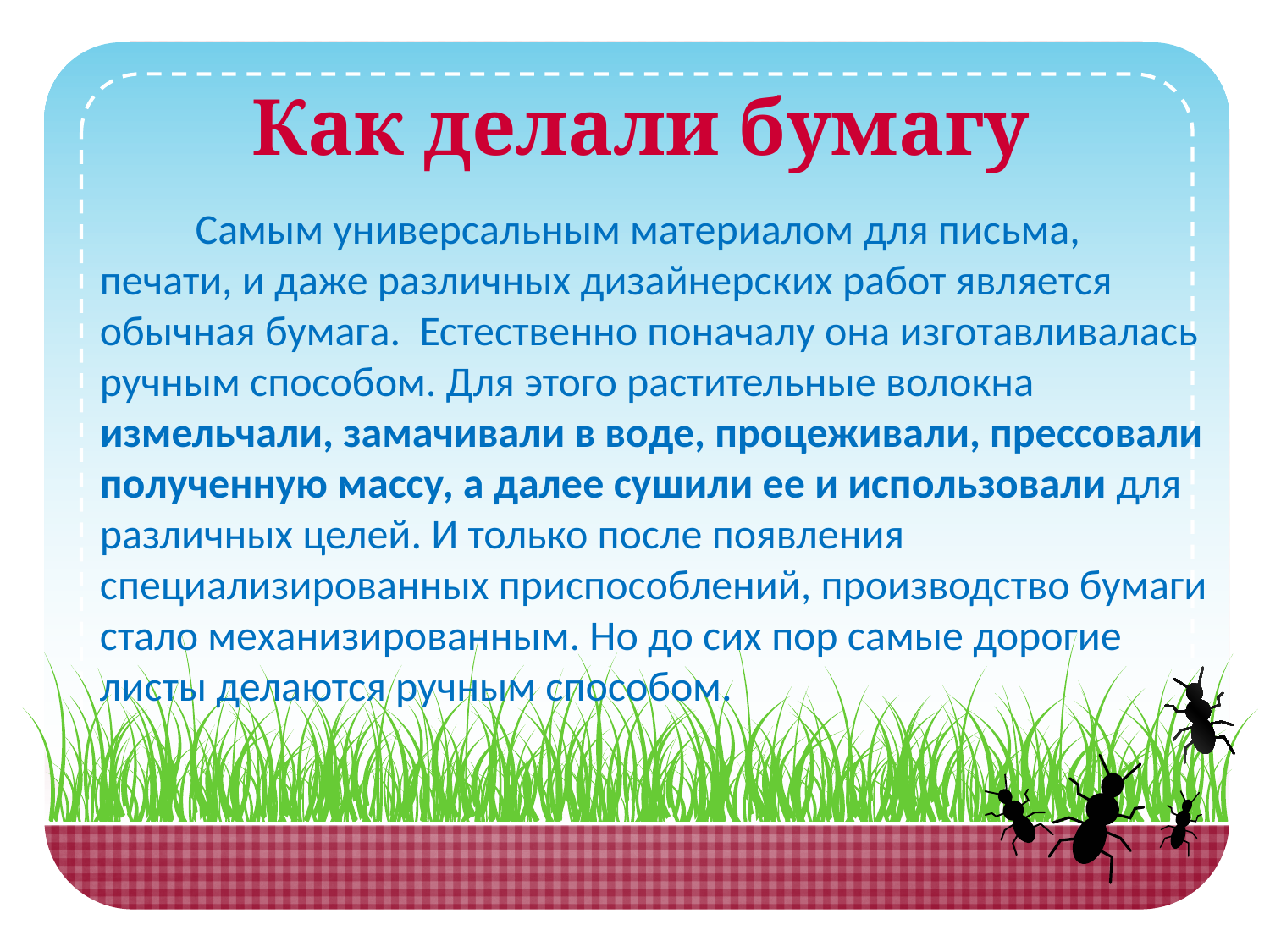

Как делали бумагу

               Самым универсальным материалом для письма, печати, и даже различных дизайнерских работ является обычная бумага.  Естественно поначалу она изготавливалась ручным способом. Для этого растительные волокна измельчали, замачивали в воде, процеживали, прессовали полученную массу, а далее сушили ее и использовали для различных целей. И только после появления специализированных приспособлений, производство бумаги стало механизированным. Но до сих пор самые дорогие  листы делаются ручным способом.